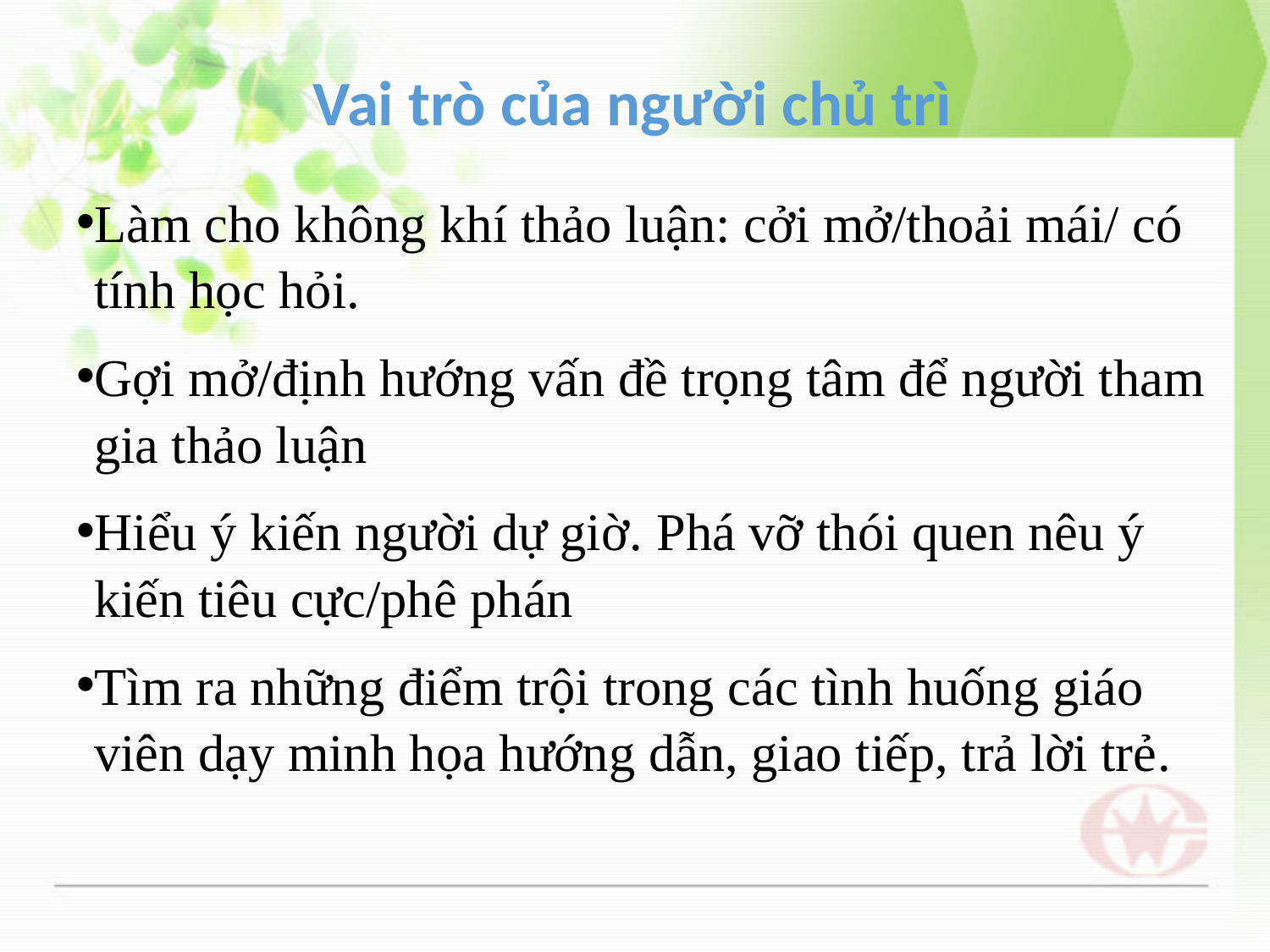

Vai trò của người chủ trì

Làm cho không khí thảo luận: cởi mở/thoải mái/ có tính học hỏi.
Gợi mở/định hướng vấn đề trọng tâm để người tham gia thảo luận
Hiểu ý kiến người dự giờ. Phá vỡ thói quen nêu ý kiến tiêu cực/phê phán
Tìm ra những điểm trội trong các tình huống giáo viên dạy minh họa hướng dẫn, giao tiếp, trả lời trẻ.

37